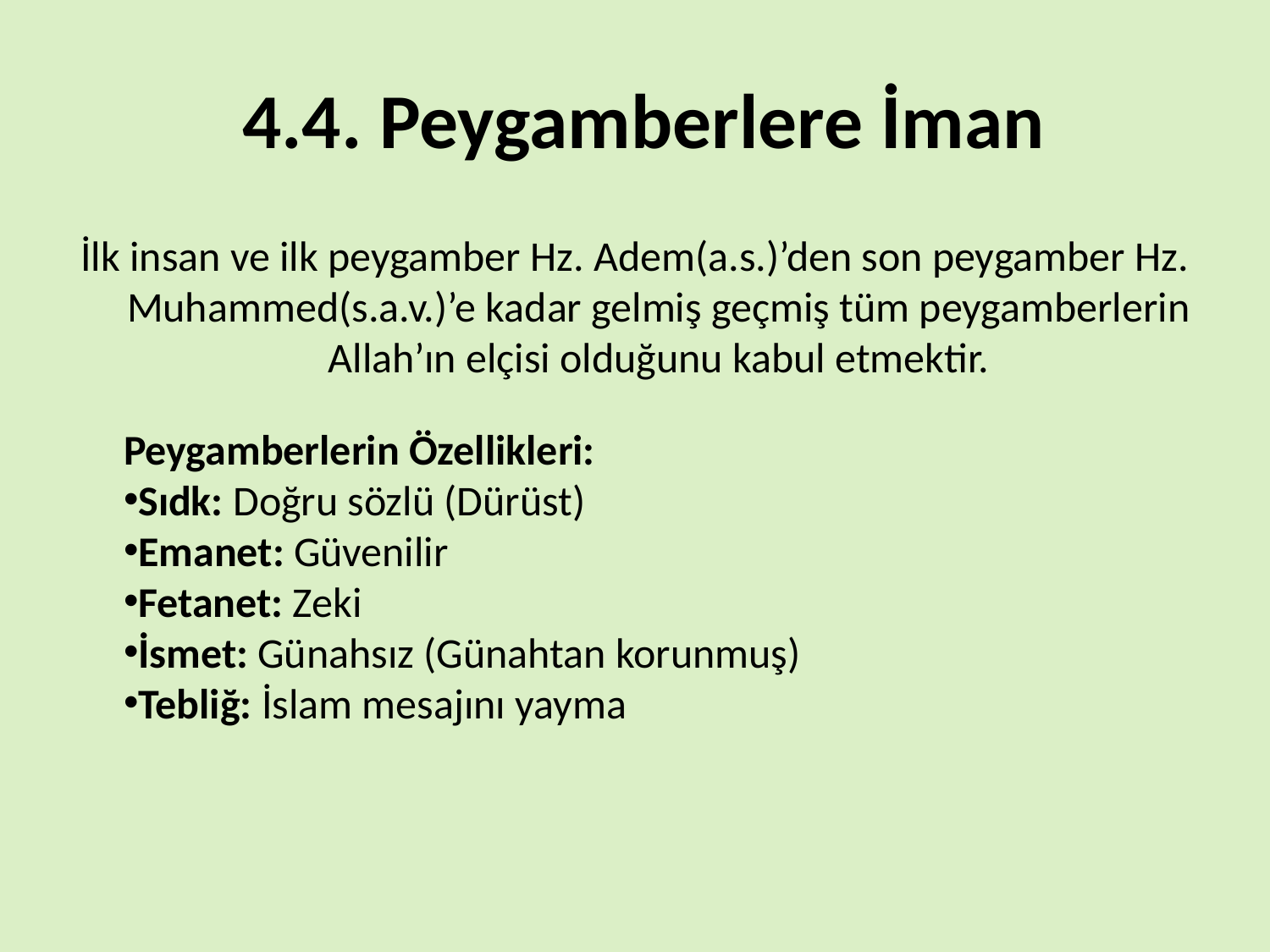

# 4.4. Peygamberlere İman
İlk insan ve ilk peygamber Hz. Adem(a.s.)’den son peygamber Hz. Muhammed(s.a.v.)’e kadar gelmiş geçmiş tüm peygamberlerin Allah’ın elçisi olduğunu kabul etmektir.
Peygamberlerin Özellikleri:
Sıdk: Doğru sözlü (Dürüst)
Emanet: Güvenilir
Fetanet: Zeki
İsmet: Günahsız (Günahtan korunmuş)
Tebliğ: İslam mesajını yayma